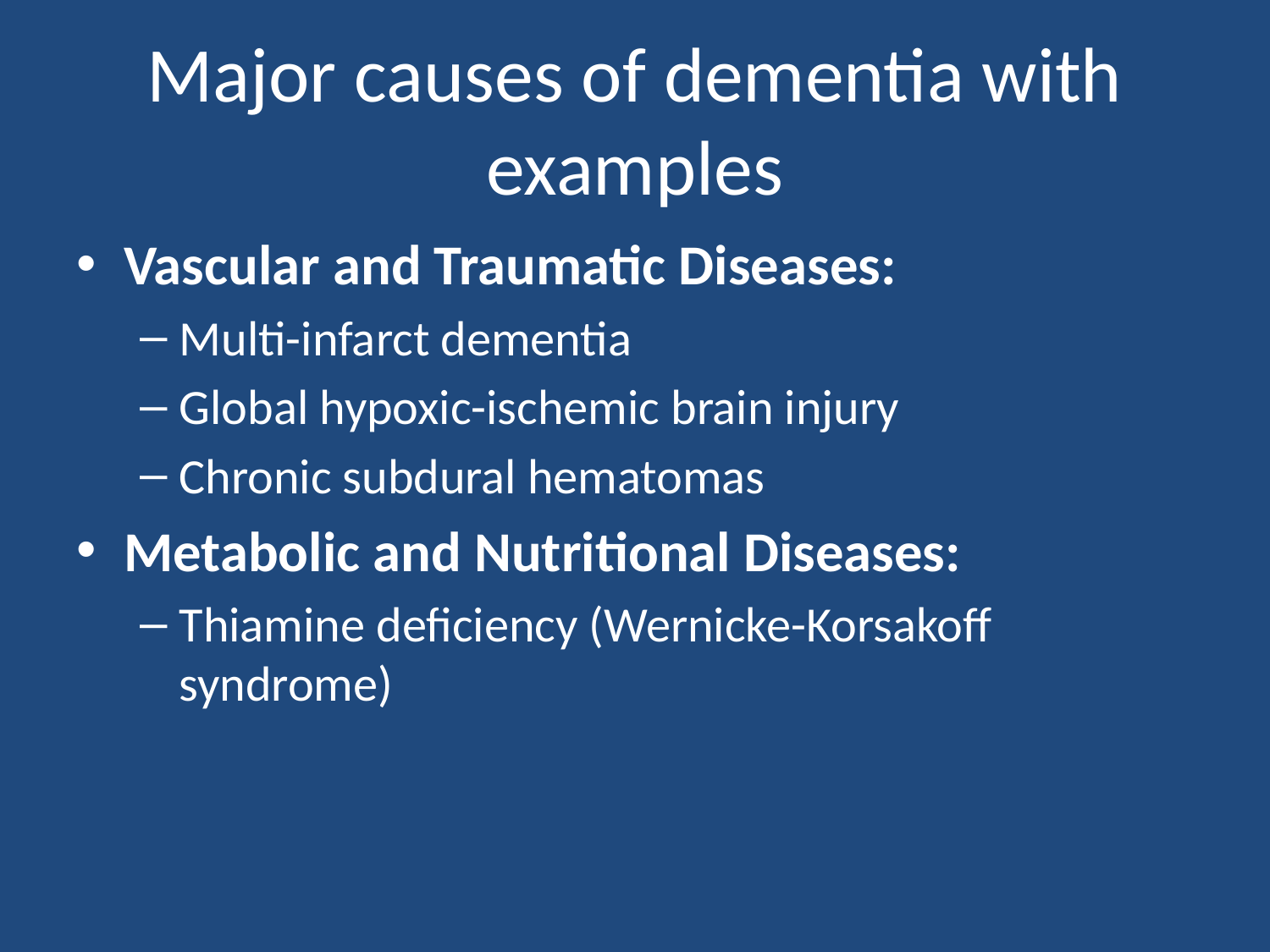

# Major causes of dementia with examples
Vascular and Traumatic Diseases:
Multi-infarct dementia
Global hypoxic-ischemic brain injury
Chronic subdural hematomas
Metabolic and Nutritional Diseases:
Thiamine deficiency (Wernicke-Korsakoff syndrome)